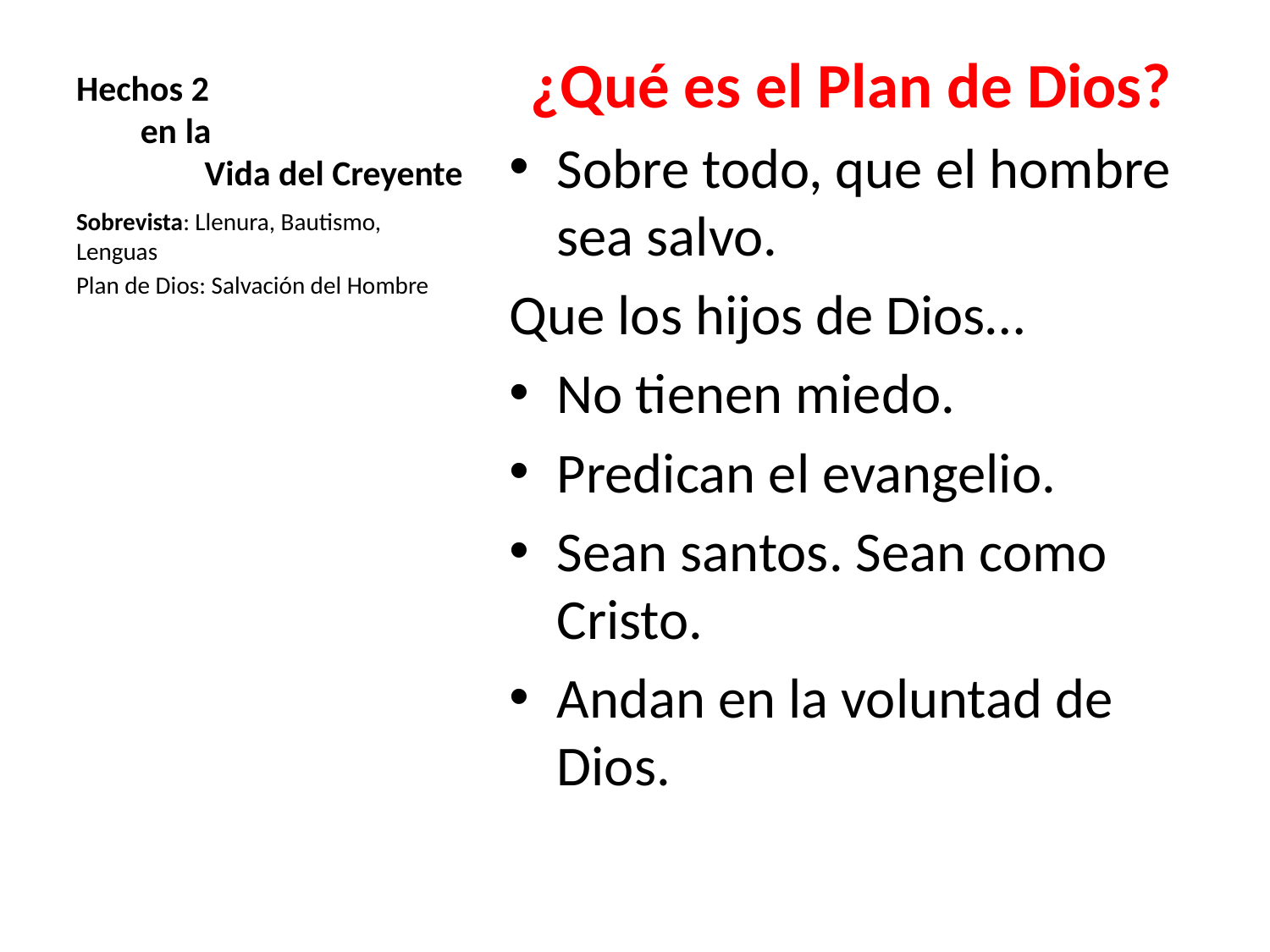

# Hechos 2 en la Vida del Creyente
¿Qué es el Plan de Dios?
Sobre todo, que el hombre sea salvo.
Que los hijos de Dios…
No tienen miedo.
Predican el evangelio.
Sean santos. Sean como Cristo.
Andan en la voluntad de Dios.

Sobrevista: Llenura, Bautismo,  Lenguas
Plan de Dios: Salvación del Hombre